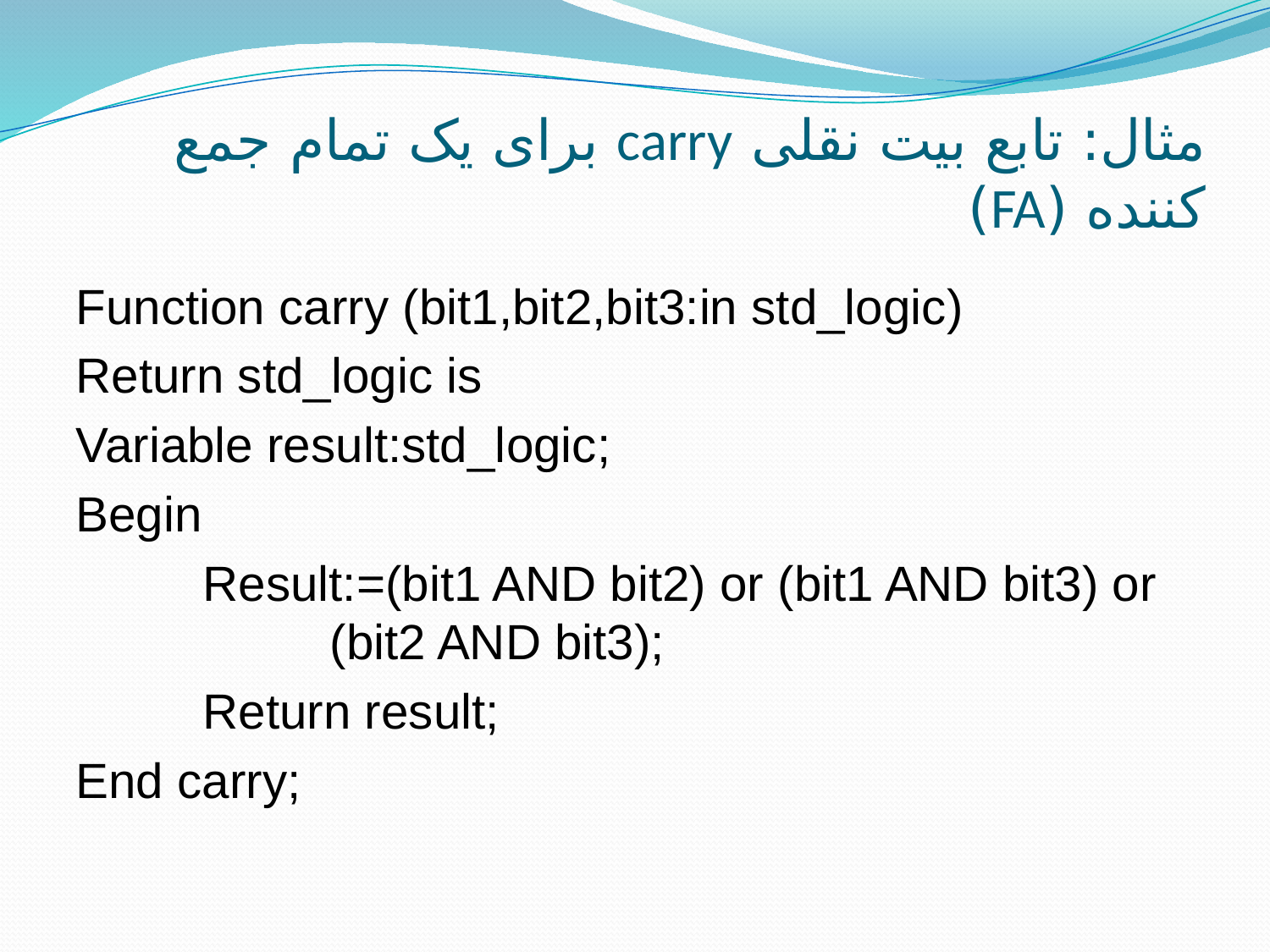

# مثال: تابع بیت نقلی carry برای یک تمام جمع کننده (FA)
Function carry (bit1,bit2,bit3:in std_logic)
Return std_logic is
Variable result:std_logic;
Begin
	Result:=(bit1 AND bit2) or (bit1 AND bit3) or 		(bit2 AND bit3);
	Return result;
End carry;